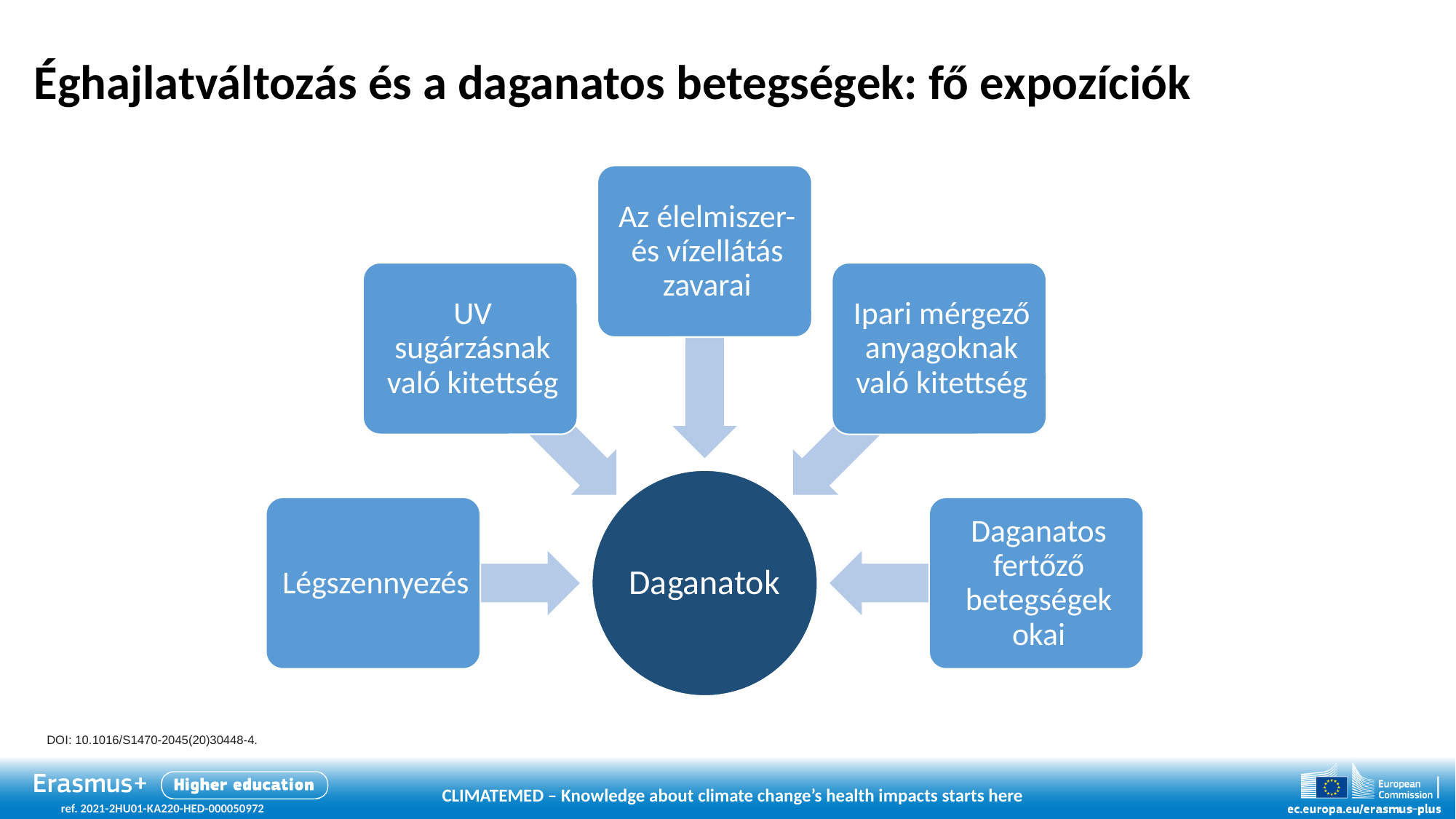

# Éghajlatváltozás és a daganatos betegségek: fő expozíciók
Daganatok
Légszennyezés
UV sugárzásnak való kitettség
Az élelmiszer- és vízellátás zavarai
Ipari mérgező anyagoknak való kitettség
Daganatos fertőző betegségek okai
DOI: 10.1016/S1470-2045(20)30448-4.